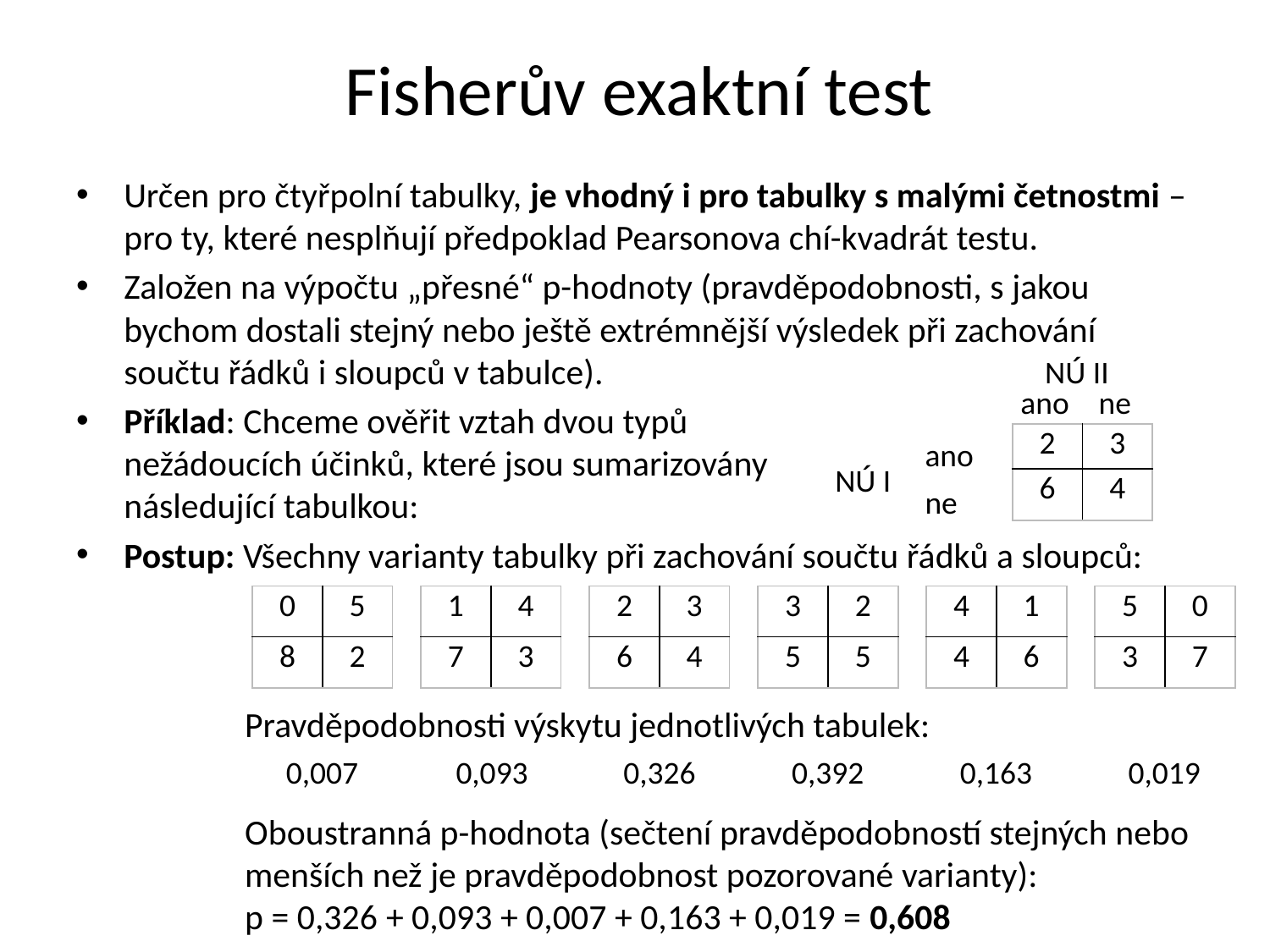

# Fisherův exaktní test
Určen pro čtyřpolní tabulky, je vhodný i pro tabulky s malými četnostmi – pro ty, které nesplňují předpoklad Pearsonova chí-kvadrát testu.
Založen na výpočtu „přesné“ p-hodnoty (pravděpodobnosti, s jakou bychom dostali stejný nebo ještě extrémnější výsledek při zachování součtu řádků i sloupců v tabulce).
Příklad: Chceme ověřit vztah dvou typů
nežádoucích účinků, které jsou sumarizovány
následující tabulkou:
Postup: Všechny varianty tabulky při zachování součtu řádků a sloupců:

NÚ II
ano
ne
| 2 | 3 |
| --- | --- |
| 6 | 4 |
ano
NÚ I
ne
| 0 | 5 |
| --- | --- |
| 8 | 2 |
| 1 | 4 |
| --- | --- |
| 7 | 3 |
| 2 | 3 |
| --- | --- |
| 6 | 4 |
| 3 | 2 |
| --- | --- |
| 5 | 5 |
| 4 | 1 |
| --- | --- |
| 4 | 6 |
| 5 | 0 |
| --- | --- |
| 3 | 7 |
Pravděpodobnosti výskytu jednotlivých tabulek:
0,007
0,093
0,326
0,392
0,163
0,019
Oboustranná p-hodnota (sečtení pravděpodobností stejných nebo menších než je pravděpodobnost pozorované varianty):
p = 0,326 + 0,093 + 0,007 + 0,163 + 0,019 = 0,608